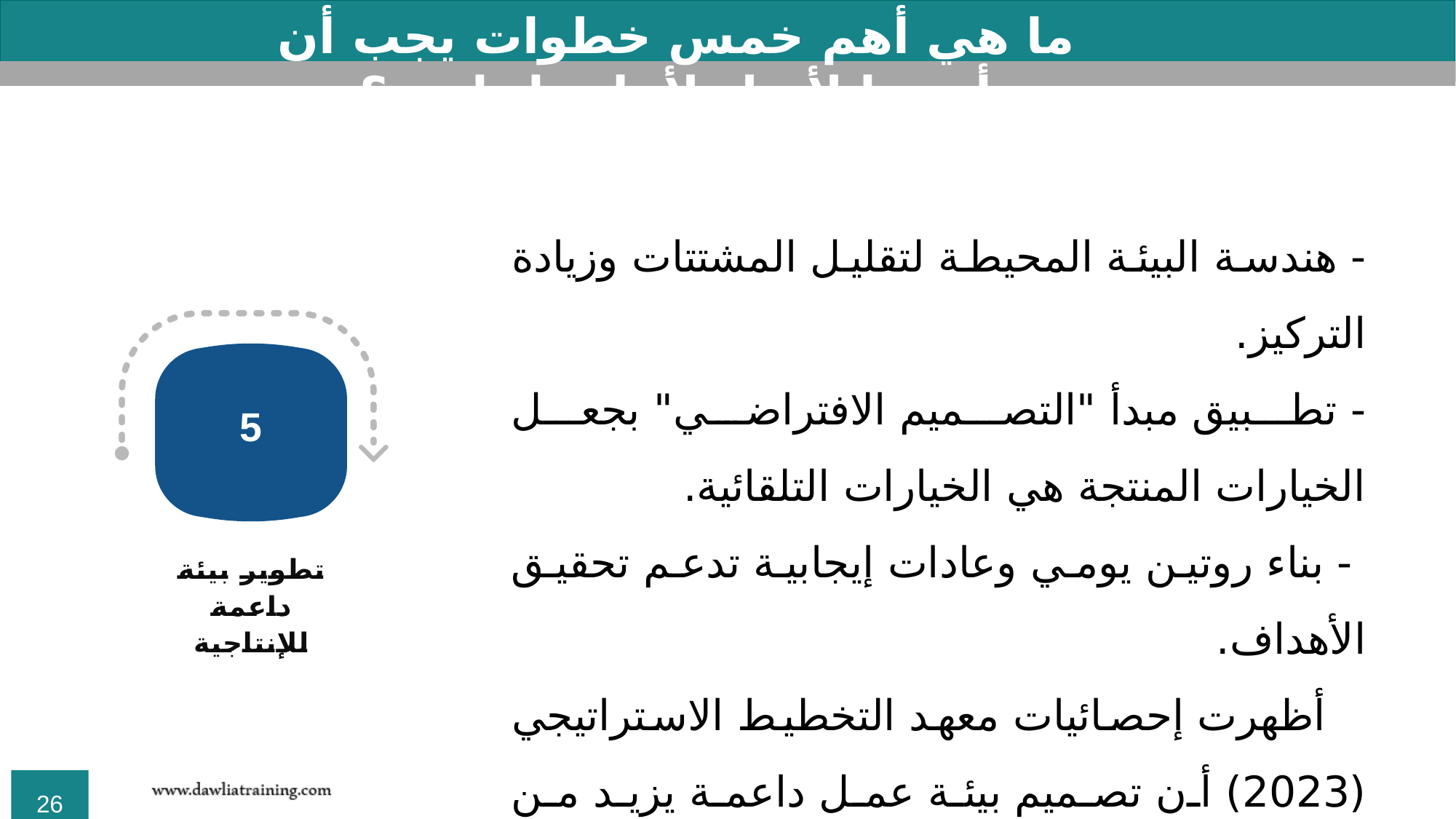

ما هي أهم خمس خطوات يجب أن أتبعها لأصل لأعلى إنتاجية؟
- هندسة البيئة المحيطة لتقليل المشتتات وزيادة التركيز.
- تطبيق مبدأ "التصميم الافتراضي" بجعل الخيارات المنتجة هي الخيارات التلقائية.
 - بناء روتين يومي وعادات إيجابية تدعم تحقيق الأهداف.
   أظهرت إحصائيات معهد التخطيط الاستراتيجي (2023) أن تصميم بيئة عمل داعمة يزيد من الإنتاجية بنسبة 32%.

5

تطوير بيئة داعمة للإنتاجية